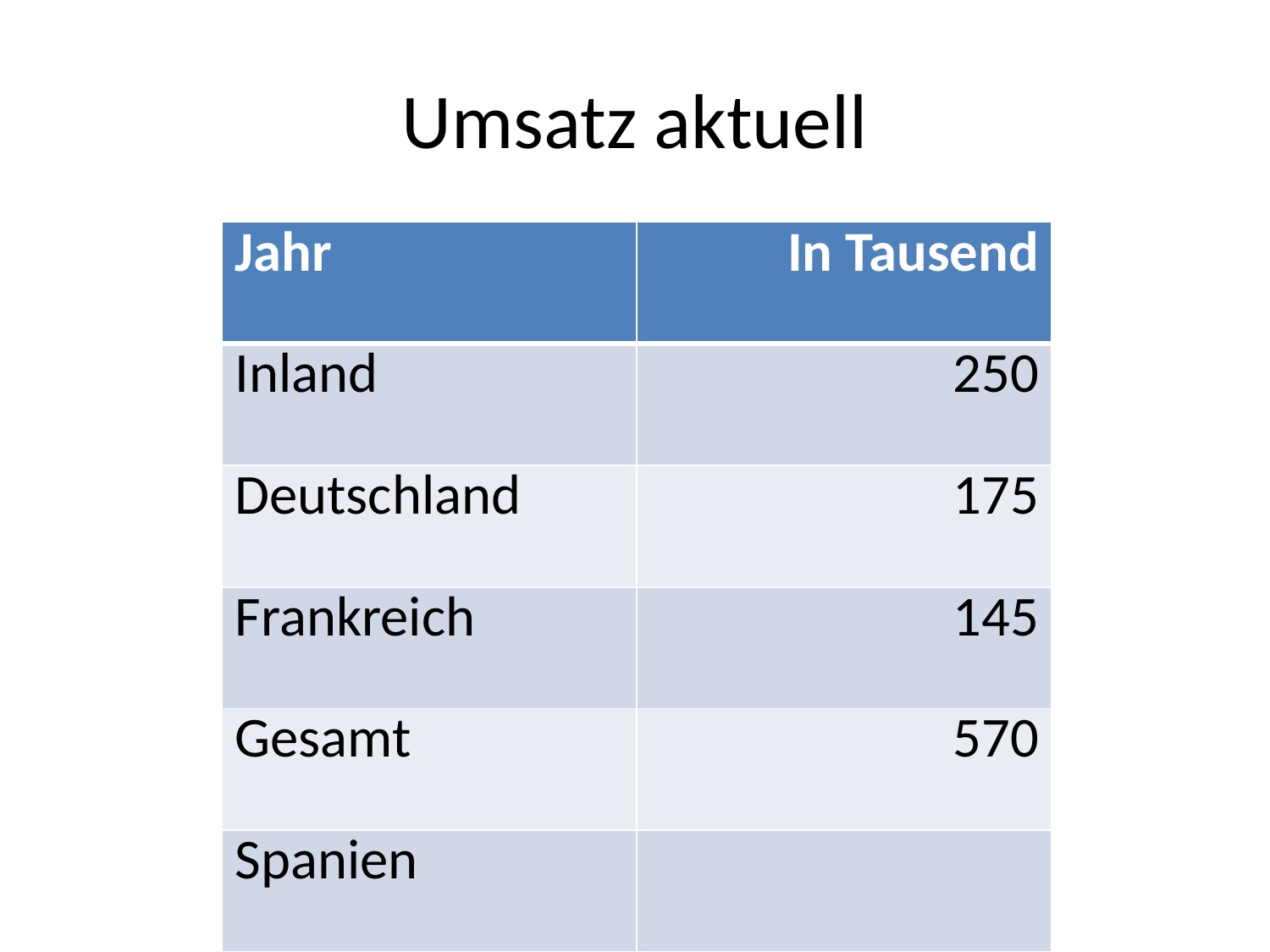

# Umsatz aktuell
| Jahr | In Tausend |
| --- | --- |
| Inland | 250 |
| Deutschland | 175 |
| Frankreich | 145 |
| Gesamt | 570 |
| Spanien |  |
Max Muster